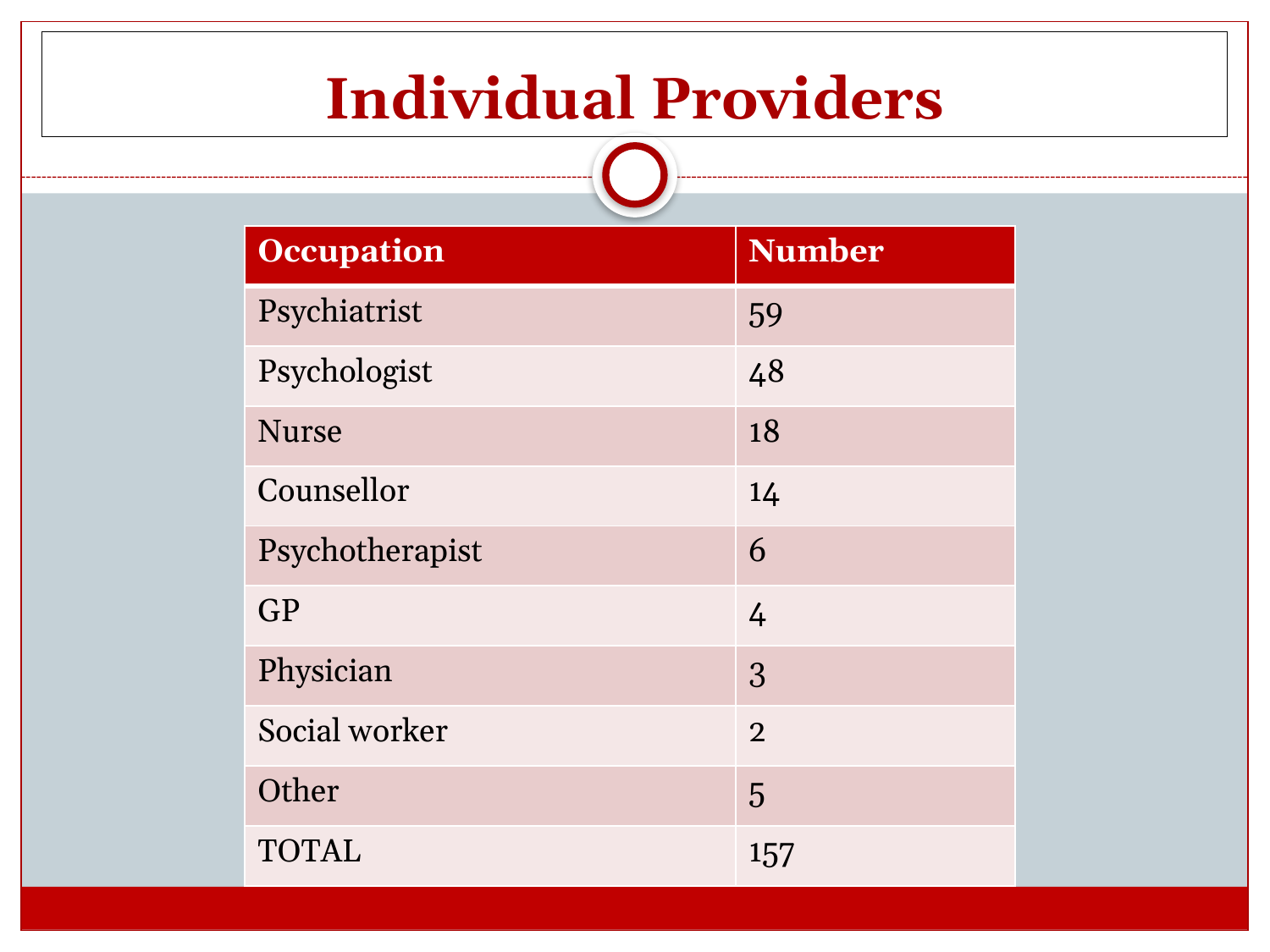

# Individual Providers
| Occupation | Number |
| --- | --- |
| Psychiatrist | 59 |
| Psychologist | 48 |
| Nurse | 18 |
| Counsellor | 14 |
| Psychotherapist | 6 |
| GP | 4 |
| Physician | 3 |
| Social worker | 2 |
| Other | 5 |
| TOTAL | 157 |